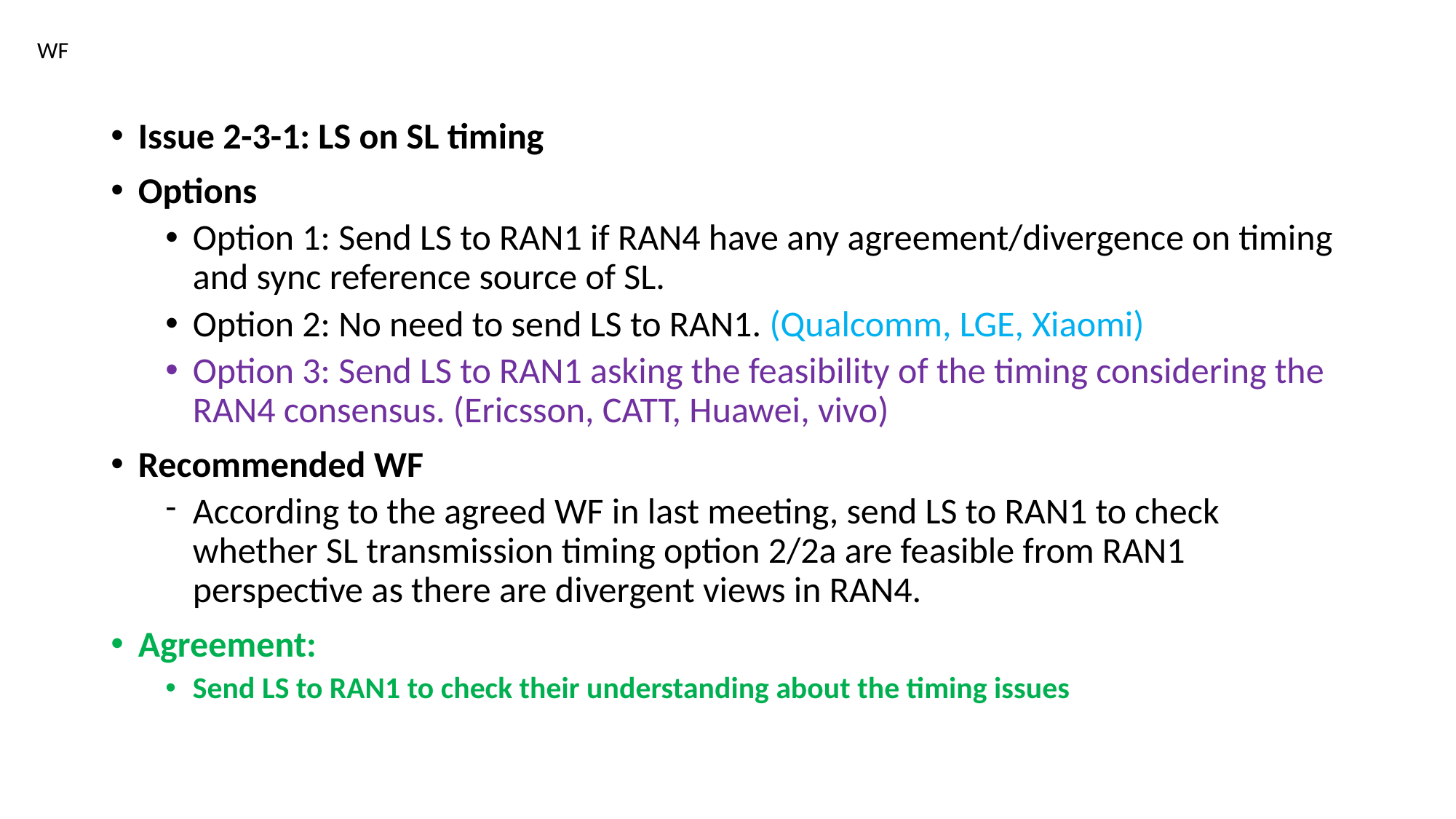

# WF
Issue 2-3-1: LS on SL timing
Options
Option 1: Send LS to RAN1 if RAN4 have any agreement/divergence on timing and sync reference source of SL.
Option 2: No need to send LS to RAN1. (Qualcomm, LGE, Xiaomi)
Option 3: Send LS to RAN1 asking the feasibility of the timing considering the RAN4 consensus. (Ericsson, CATT, Huawei, vivo)
Recommended WF
According to the agreed WF in last meeting, send LS to RAN1 to check whether SL transmission timing option 2/2a are feasible from RAN1 perspective as there are divergent views in RAN4.
Agreement:
Send LS to RAN1 to check their understanding about the timing issues